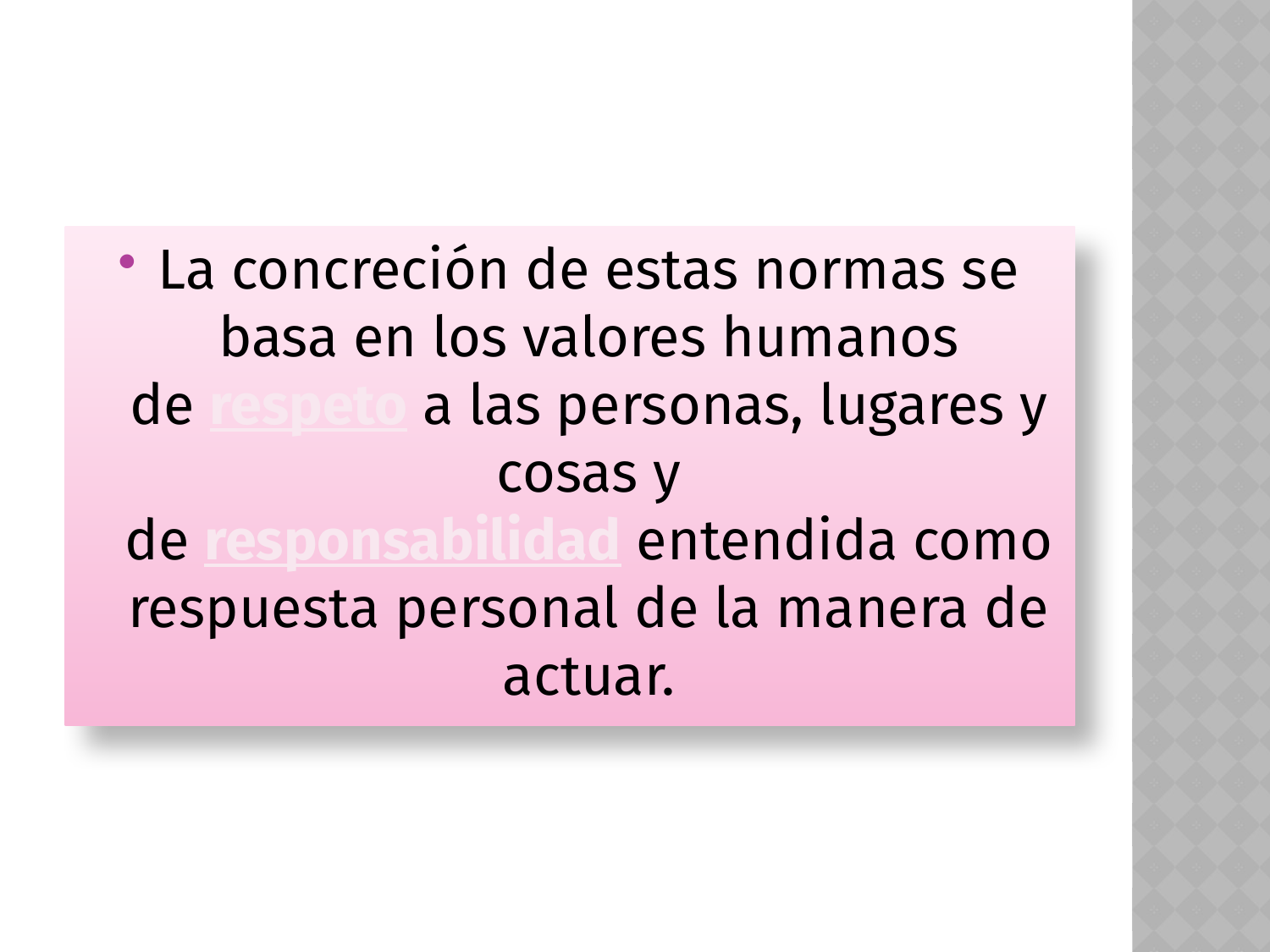

La concreción de estas normas se basa en los valores humanos de respeto a las personas, lugares y cosas y de responsabilidad entendida como respuesta personal de la manera de actuar.